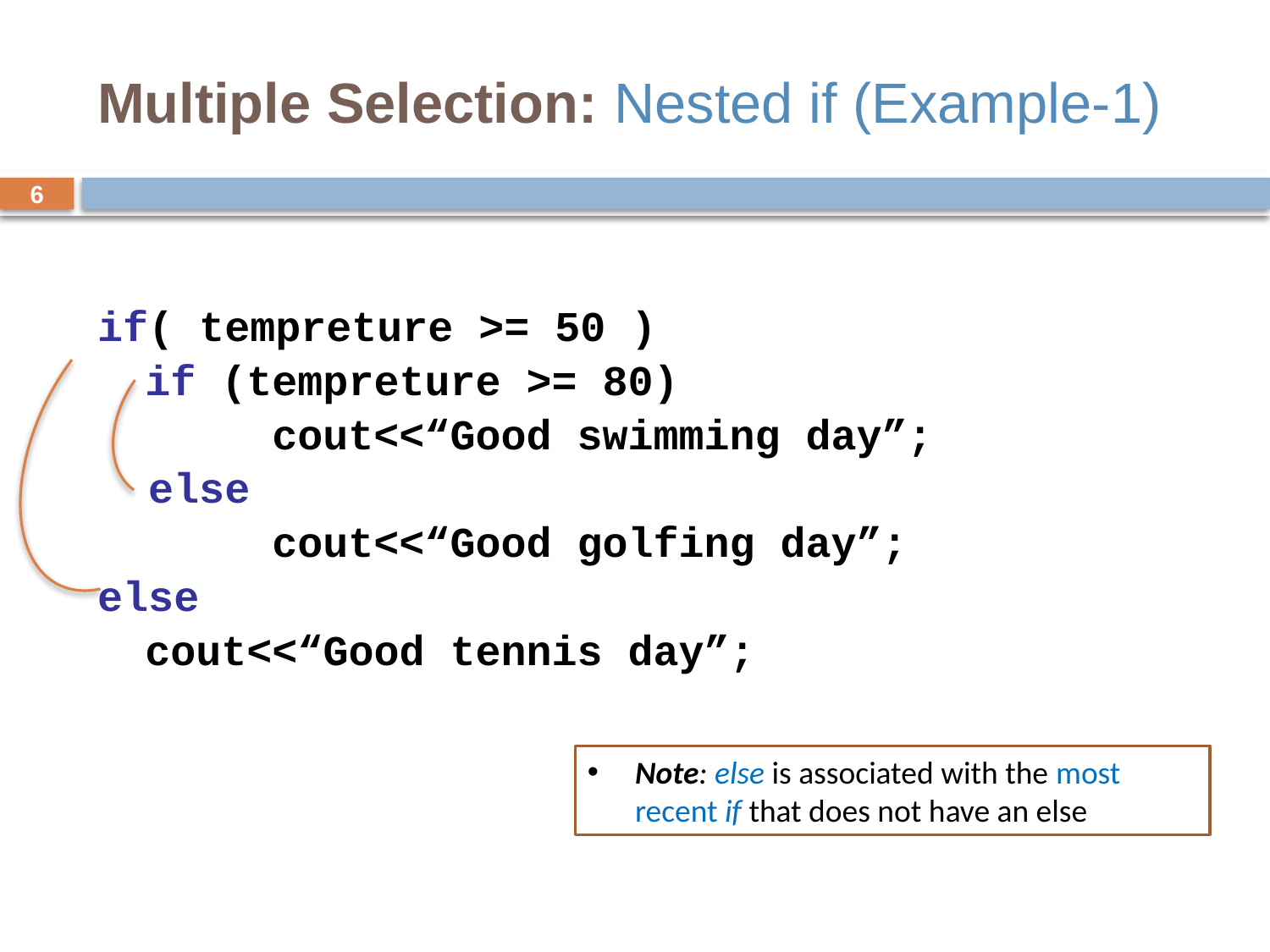

# Multiple Selection: Nested if (Example-1)
6

if( tempreture >= 50 )
	if (tempreture >= 80)
 		cout<<“Good swimming day”;
  else
		cout<<“Good golfing day”;
else
	cout<<“Good tennis day”;

Note: else is associated with the most recent if that does not have an else